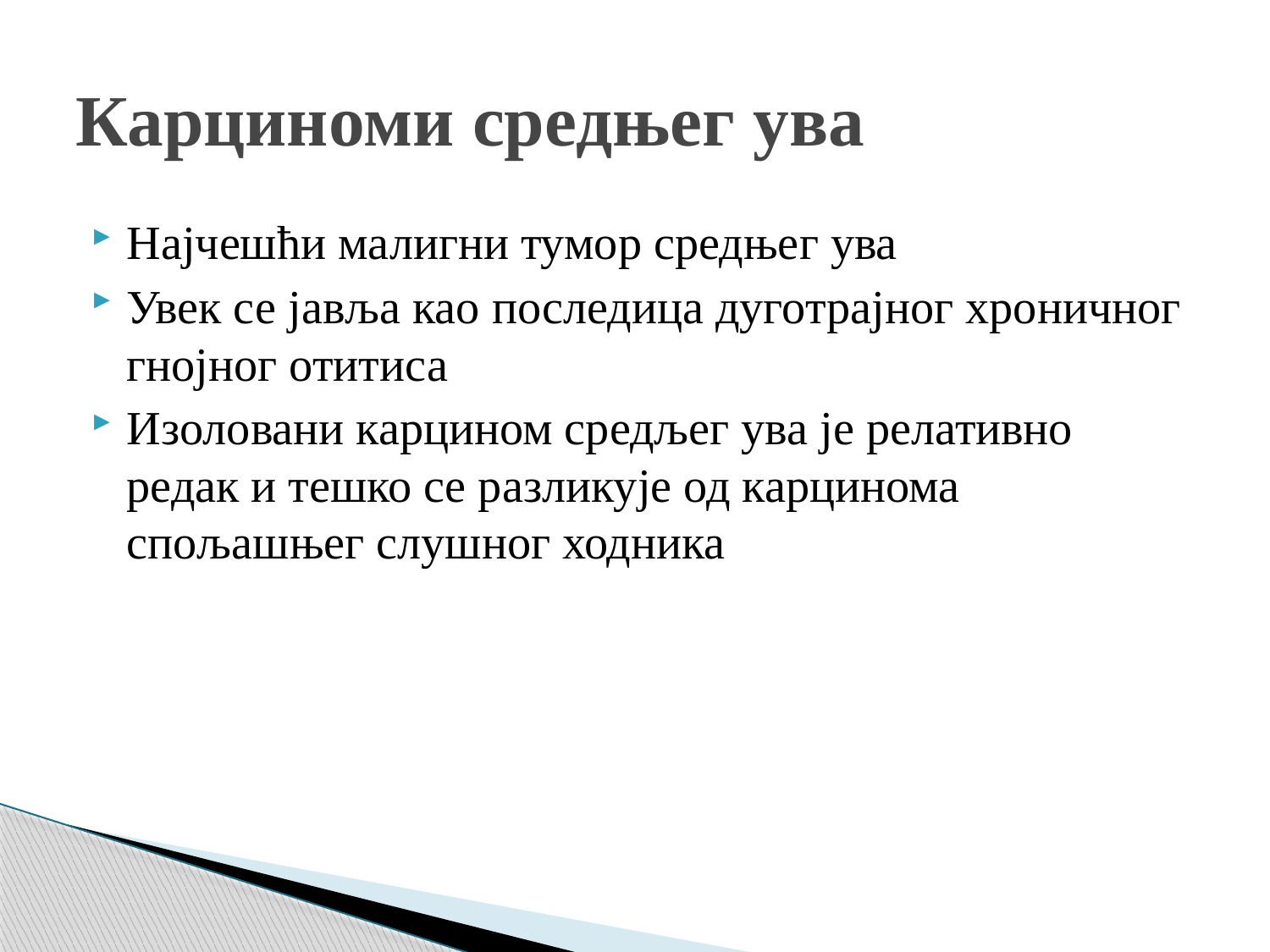

# Карциноми средњег ува
Најчешћи малигни тумор средњег ува
Увек се јавља као последица дуготрајног хроничног гнојног отитиса
Изоловани карцином средљег ува је релативно редак и тешко се разликује од карцинома спољашњег слушног ходника